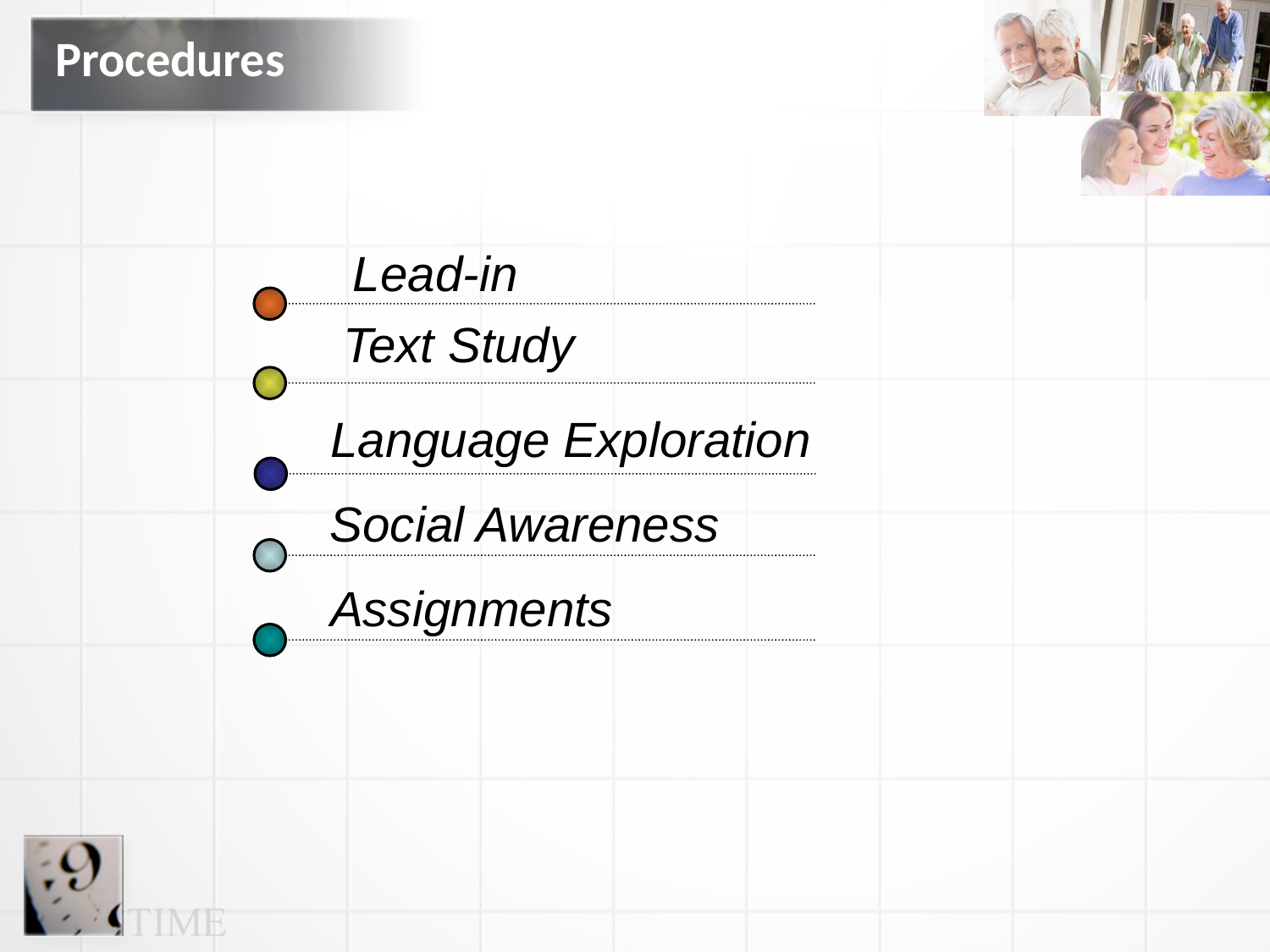

Procedures
Lead-in

Text Study

Language Exploration

Social Awareness

Assignments